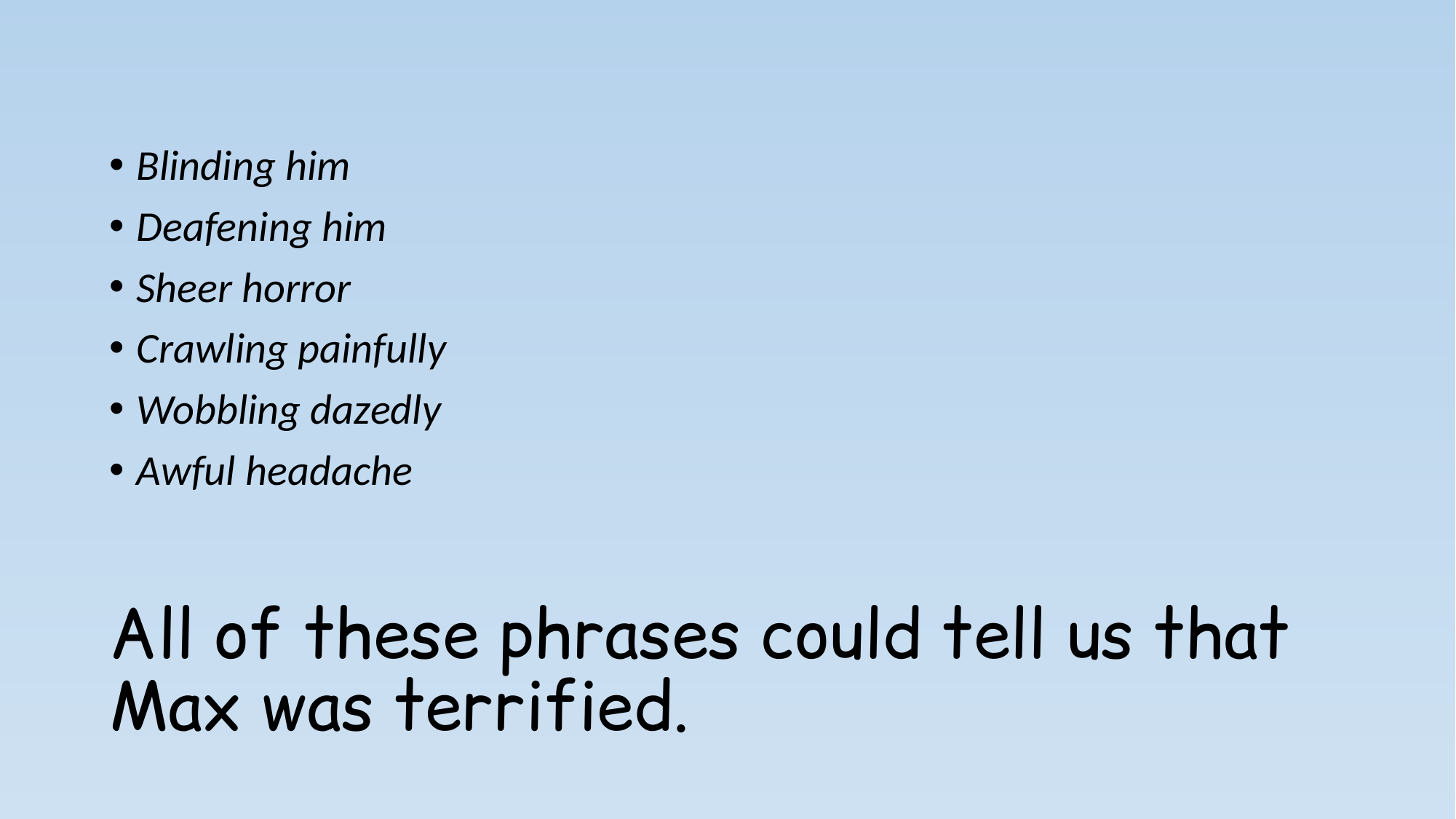

Blinding him
Deafening him
Sheer horror
Crawling painfully
Wobbling dazedly
Awful headache
# All of these phrases could tell us that Max was terrified.